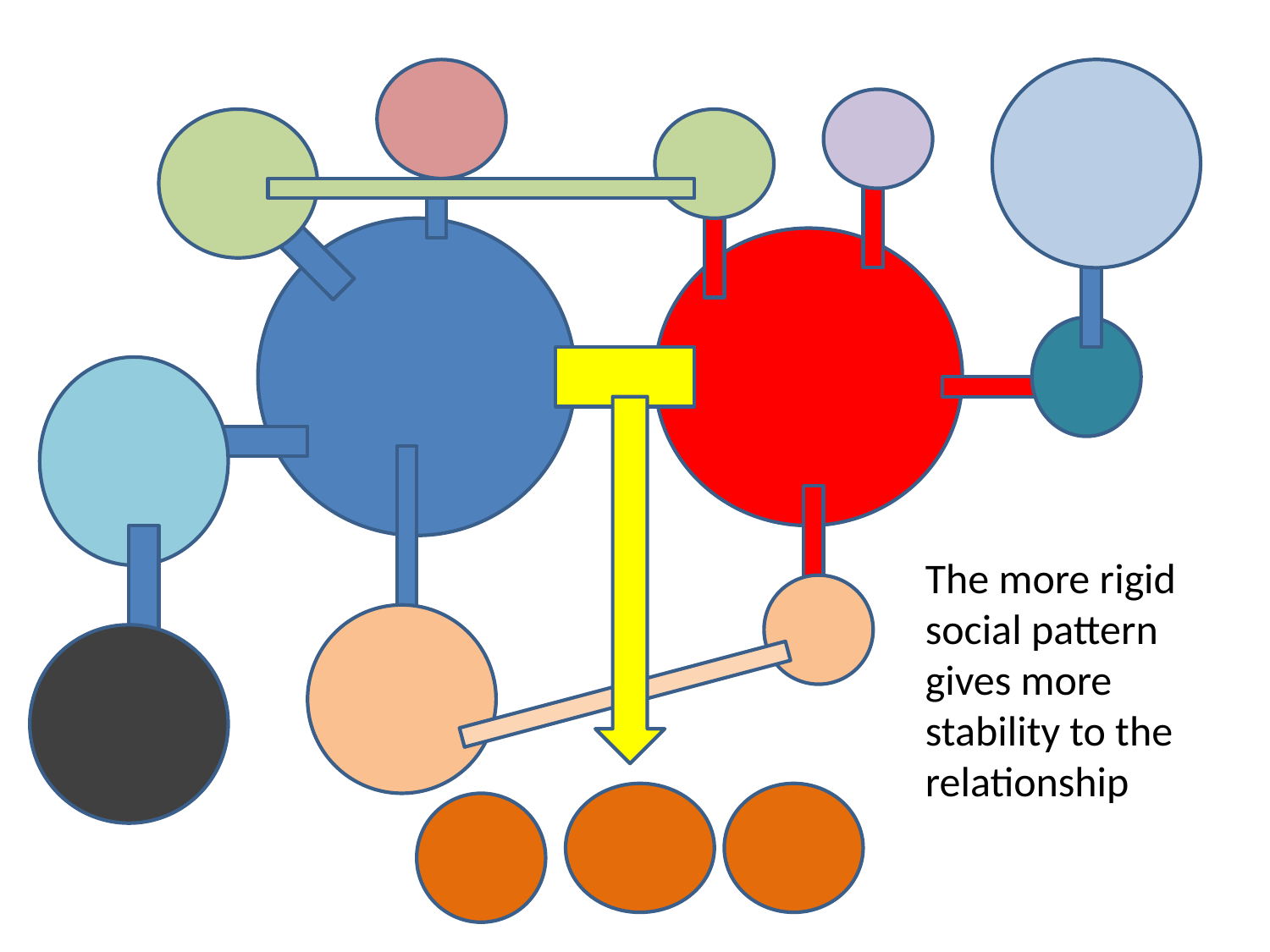

The more rigid social pattern gives more stability to the
relationship